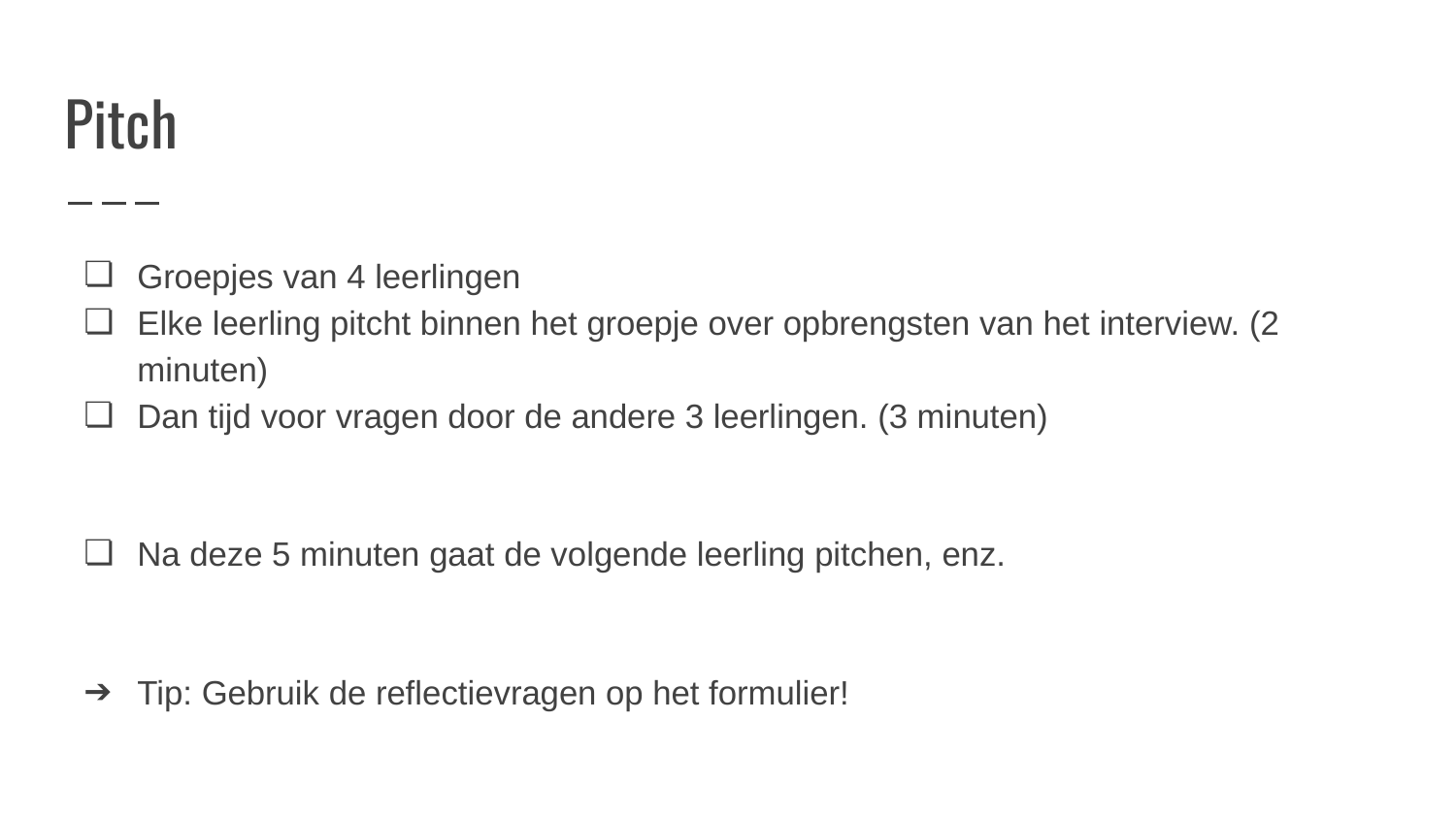

# Pitch
Groepjes van 4 leerlingen
Elke leerling pitcht binnen het groepje over opbrengsten van het interview. (2 minuten)
Dan tijd voor vragen door de andere 3 leerlingen. (3 minuten)

Na deze 5 minuten gaat de volgende leerling pitchen, enz.

Tip: Gebruik de reflectievragen op het formulier!